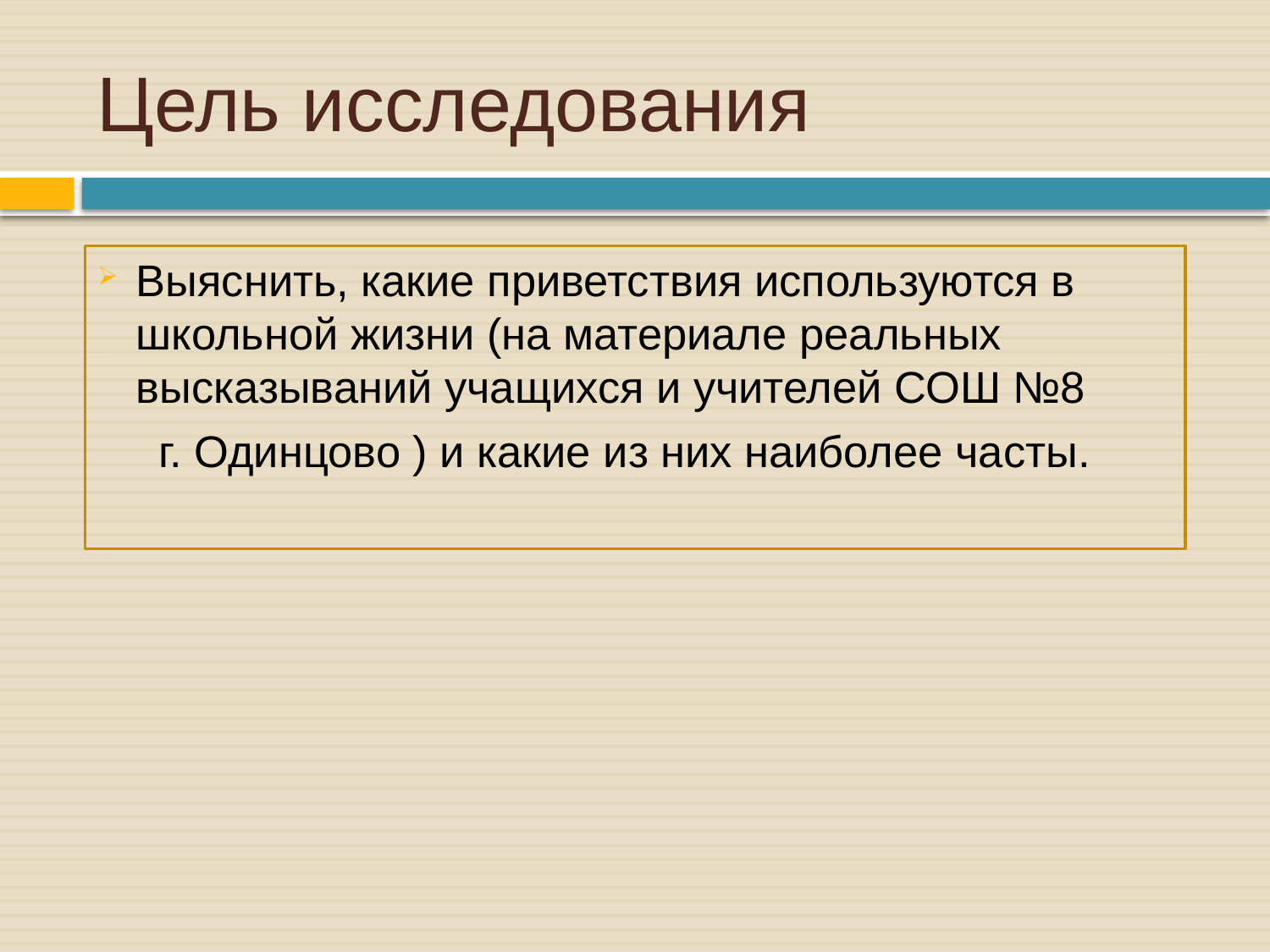

# Цель исследования
Выяснить, какие приветствия используются в школьной жизни (на материале реальных высказываний учащихся и учителей СОШ №8
     г. Одинцово ) и какие из них наиболее часты.